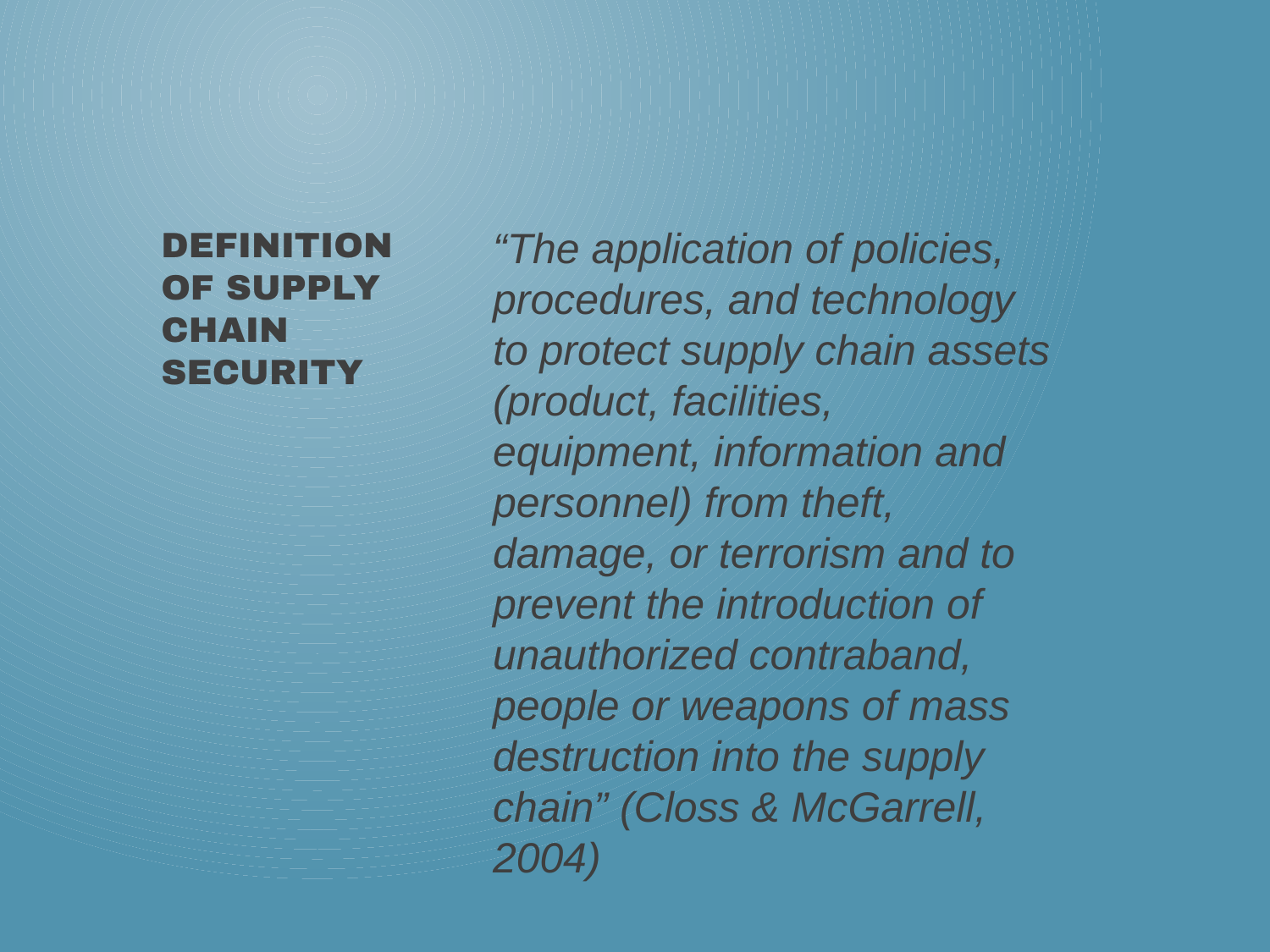

“The application of policies, procedures, and technology to protect supply chain assets (product, facilities, equipment, information and personnel) from theft, damage, or terrorism and to prevent the introduction of unauthorized contraband, people or weapons of mass destruction into the supply chain” (Closs & McGarrell, 2004)
# Definition of supply chain security